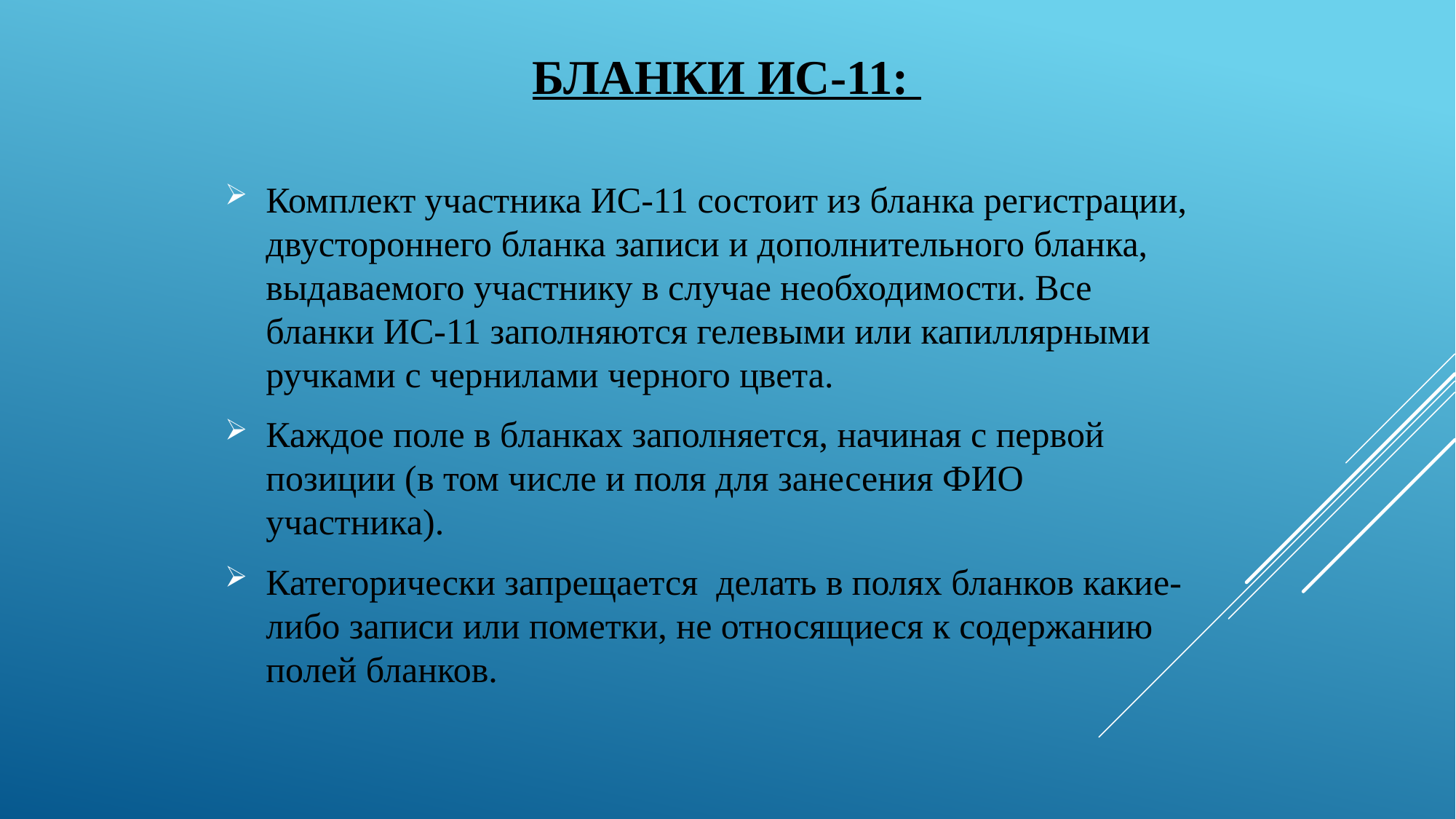

# Бланки ИС-11:

Комплект участника ИС-11 состоит из бланка регистрации, двустороннего бланка записи и дополнительного бланка, выдаваемого участнику в случае необходимости. Все бланки ИС-11 заполняются гелевыми или капиллярными ручками с чернилами черного цвета.
Каждое поле в бланках заполняется, начиная с первой позиции (в том числе и поля для занесения ФИО участника).
Категорически запрещается  делать в полях бланков какие-либо записи или пометки, не относящиеся к содержанию полей бланков.